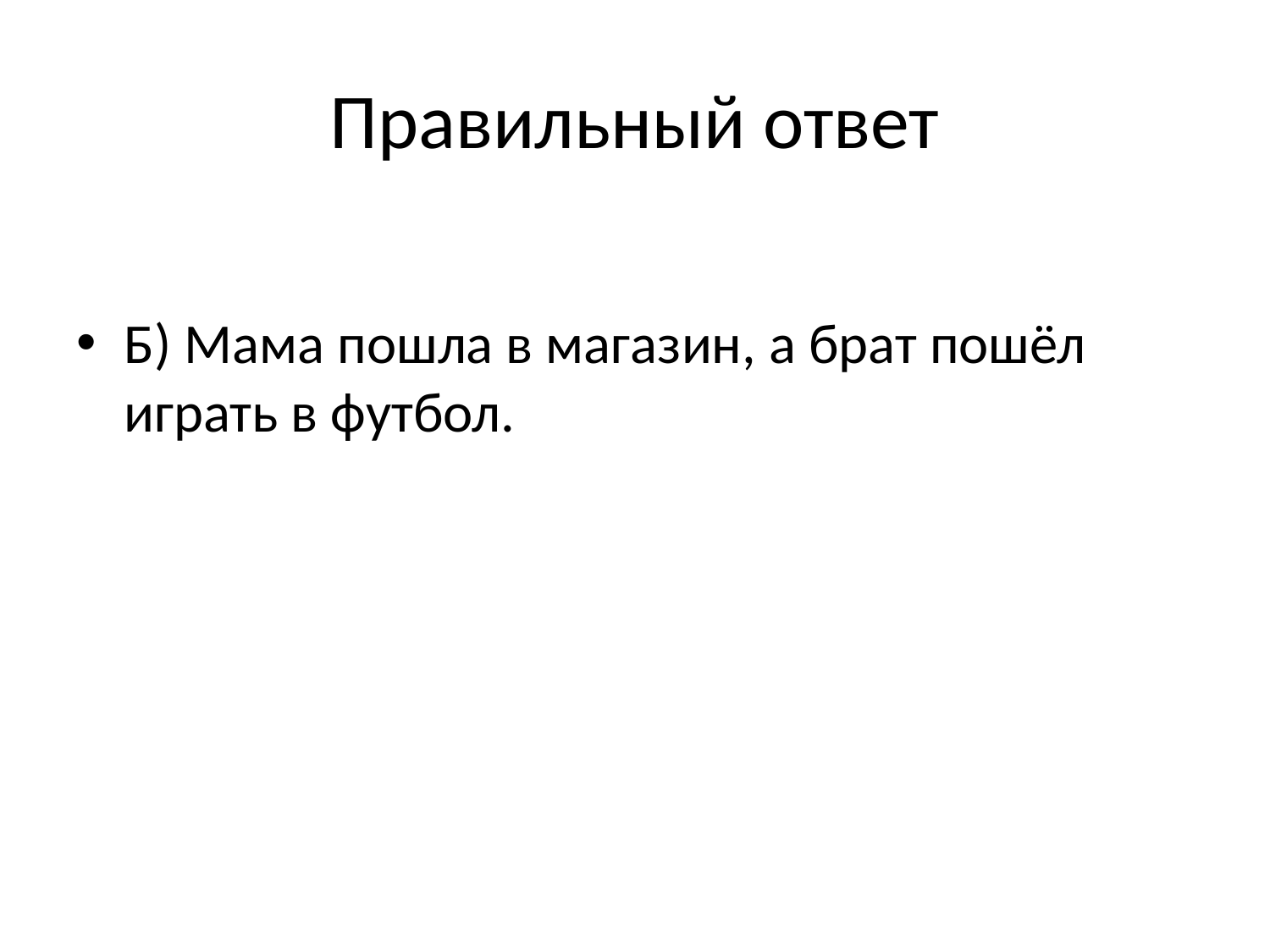

# Правильный ответ

Б) Мама пошла в магазин, а брат пошёл играть в футбол.